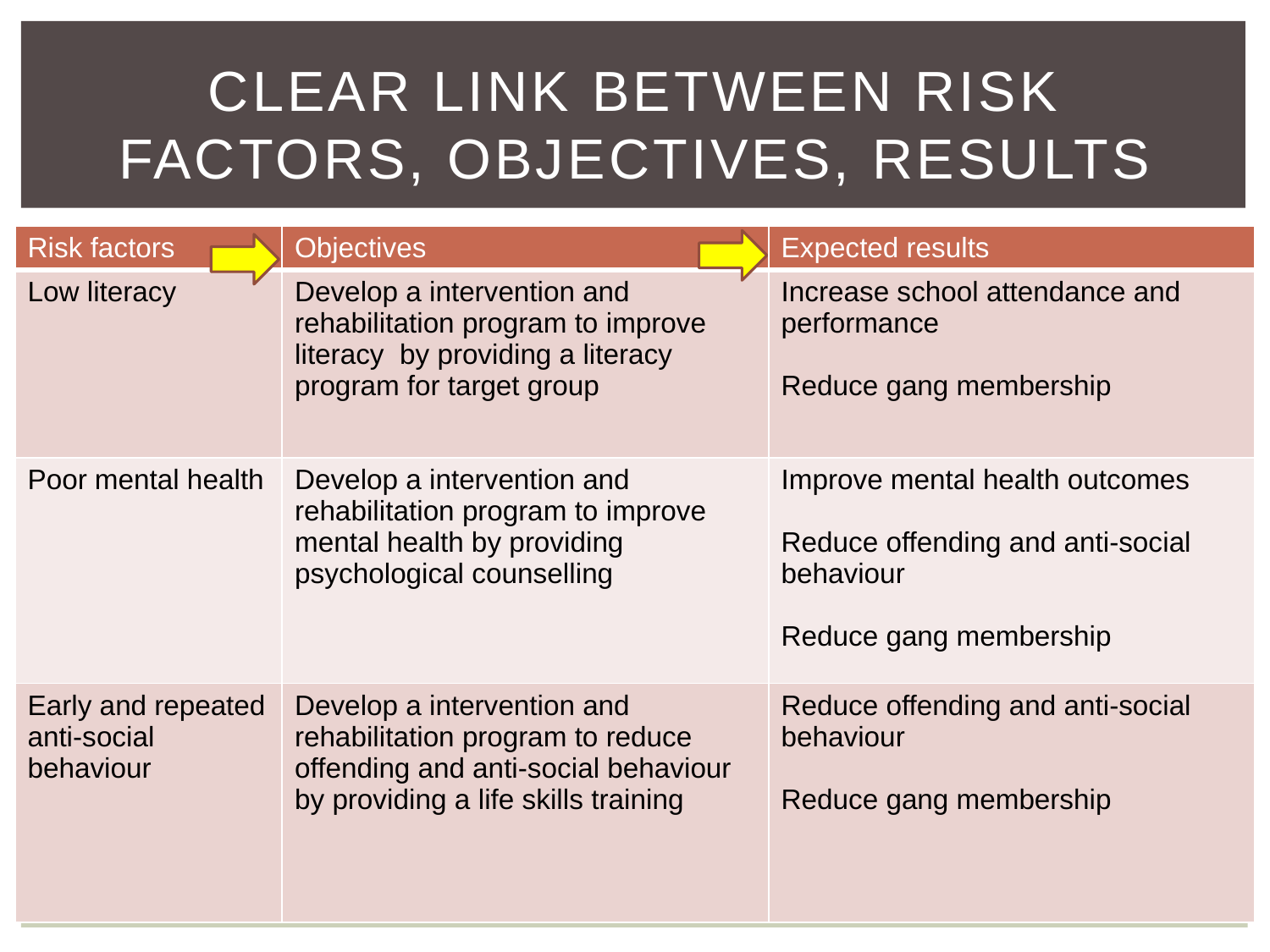

# Clear link between risk factors, objectives, Results
| Risk factors | Objectives | Expected results |
| --- | --- | --- |
| Low literacy | Develop a intervention and rehabilitation program to improve literacy by providing a literacy program for target group | Increase school attendance and performance Reduce gang membership |
| Poor mental health | Develop a intervention and rehabilitation program to improve mental health by providing psychological counselling | Improve mental health outcomes Reduce offending and anti-social behaviour Reduce gang membership |
| Early and repeated anti-social behaviour | Develop a intervention and rehabilitation program to reduce offending and anti-social behaviour by providing a life skills training | Reduce offending and anti-social behaviour Reduce gang membership |